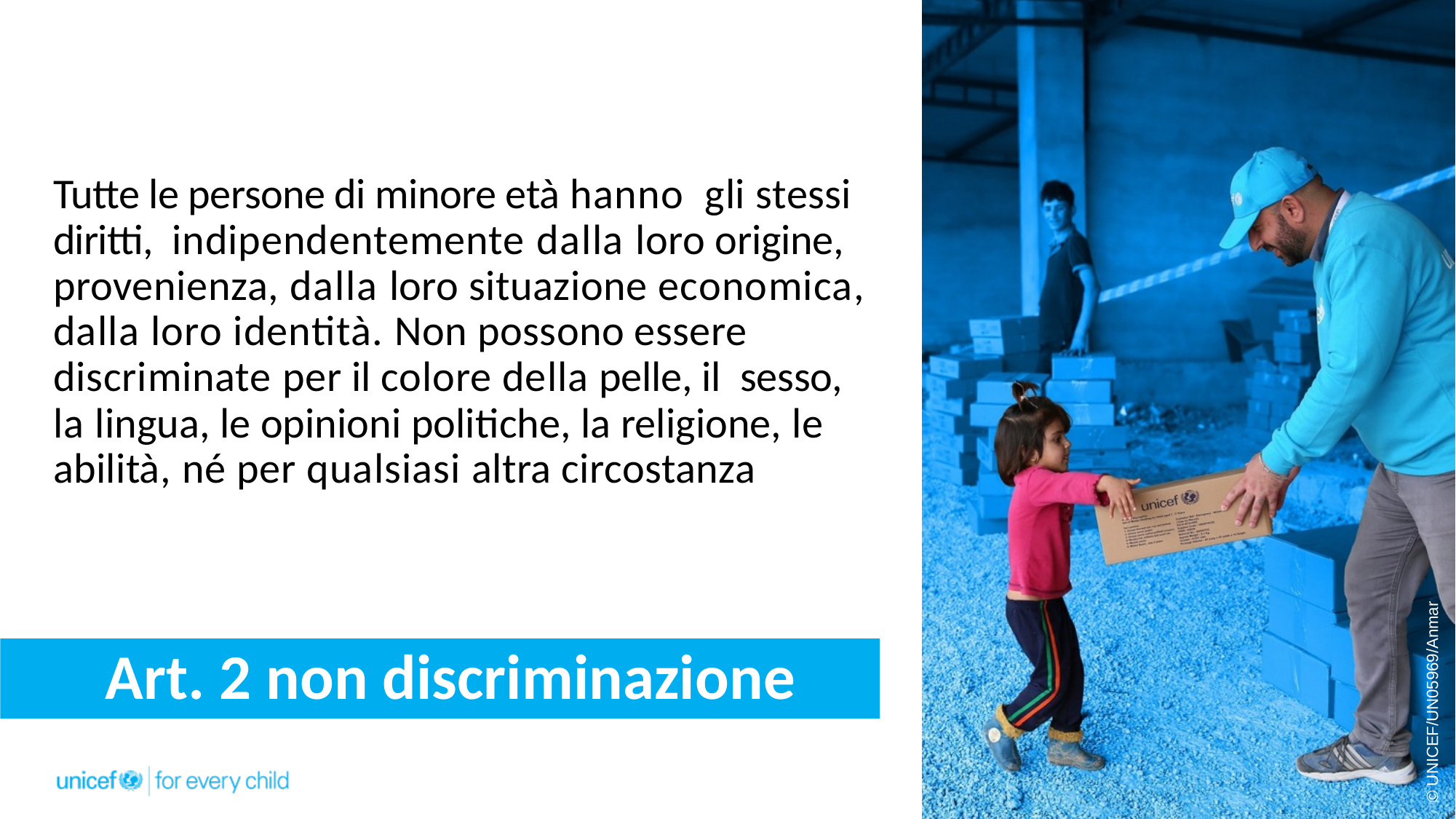

Tutte le persone di minore età hanno  gli stessi diritti,  indipendentemente dalla loro origine,  provenienza, dalla loro situazione economica, dalla loro identità. Non possono essere discriminate per il colore della pelle, il  sesso, la lingua, le opinioni politiche, la religione, le abilità, né per qualsiasi altra circostanza

# Art. 2 non discriminazione